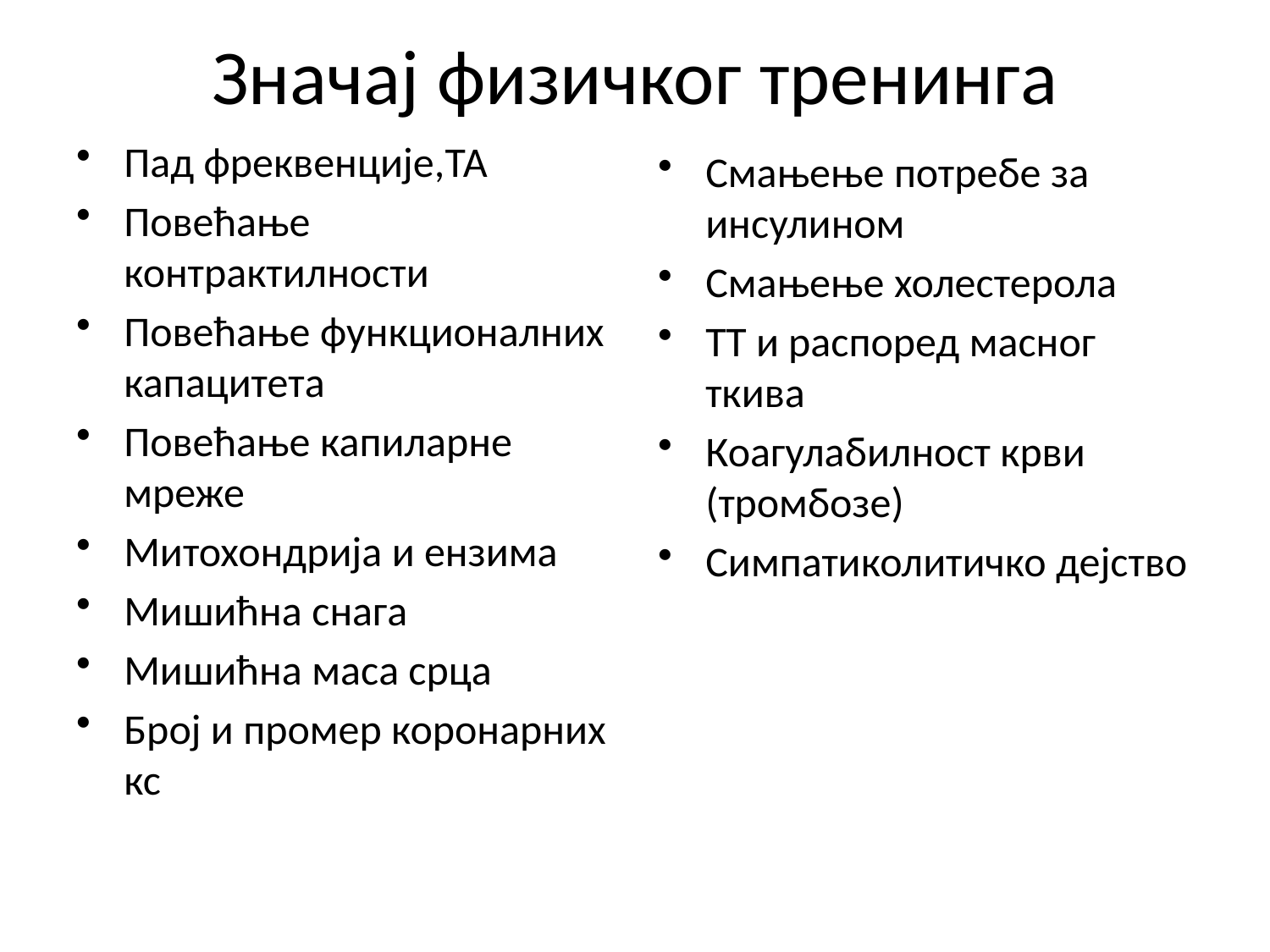

# Значај физичког тренинга
Пад фреквенције,ТА
Повећање контрактилности
Повећање функционалних капацитета
Повећање капиларне мреже
Митохондрија и ензима
Мишићна снага
Мишићна маса срца
Број и промер коронарних кс
Смањење потребе за инсулином
Смањење холестерола
ТТ и распоред масног ткива
Коагулабилност крви (тромбозе)
Симпатиколитичко дејство